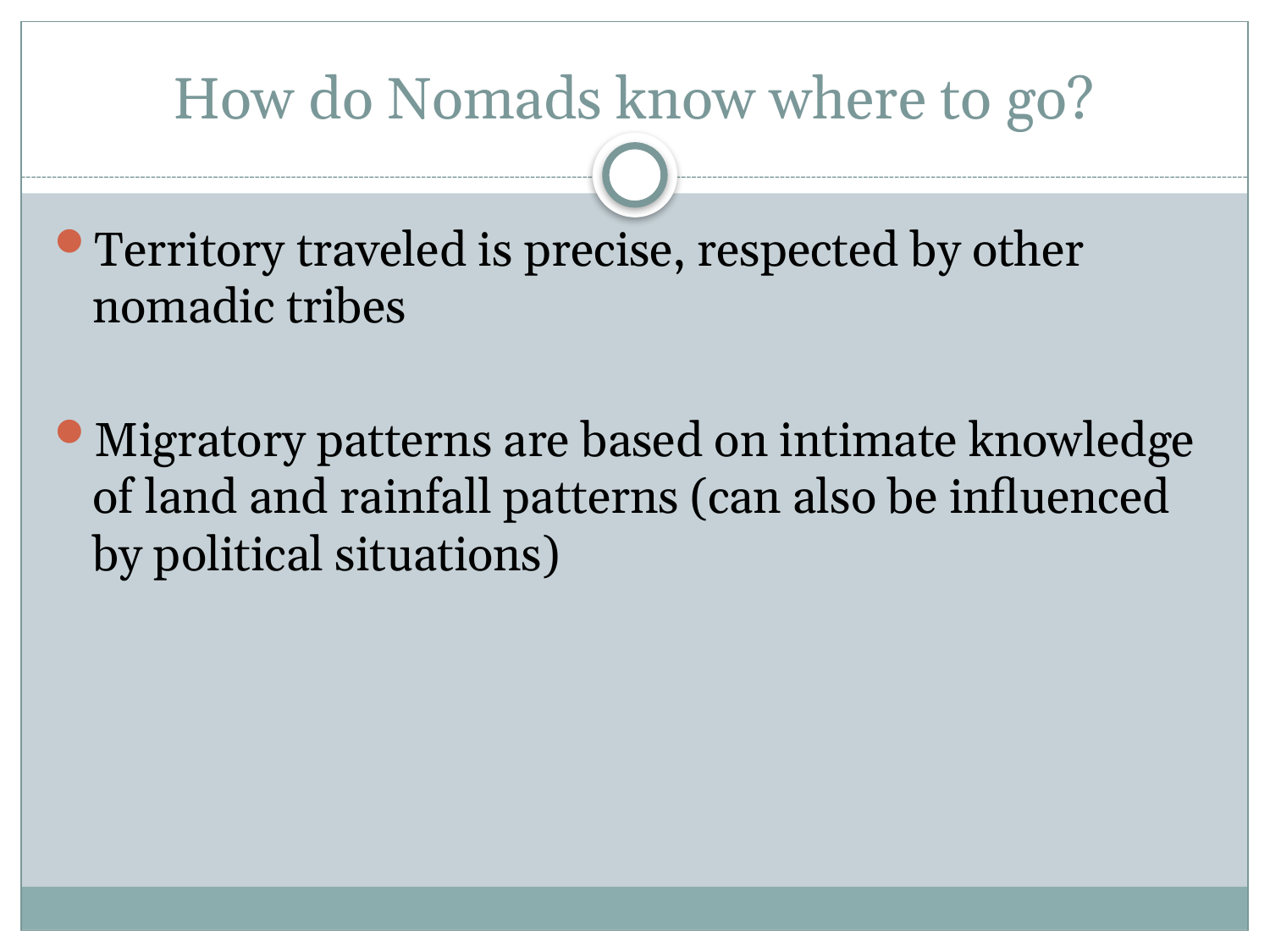

# How do Nomads know where to go?
Territory traveled is precise, respected by other nomadic tribes

Migratory patterns are based on intimate knowledge of land and rainfall patterns (can also be influenced by political situations)